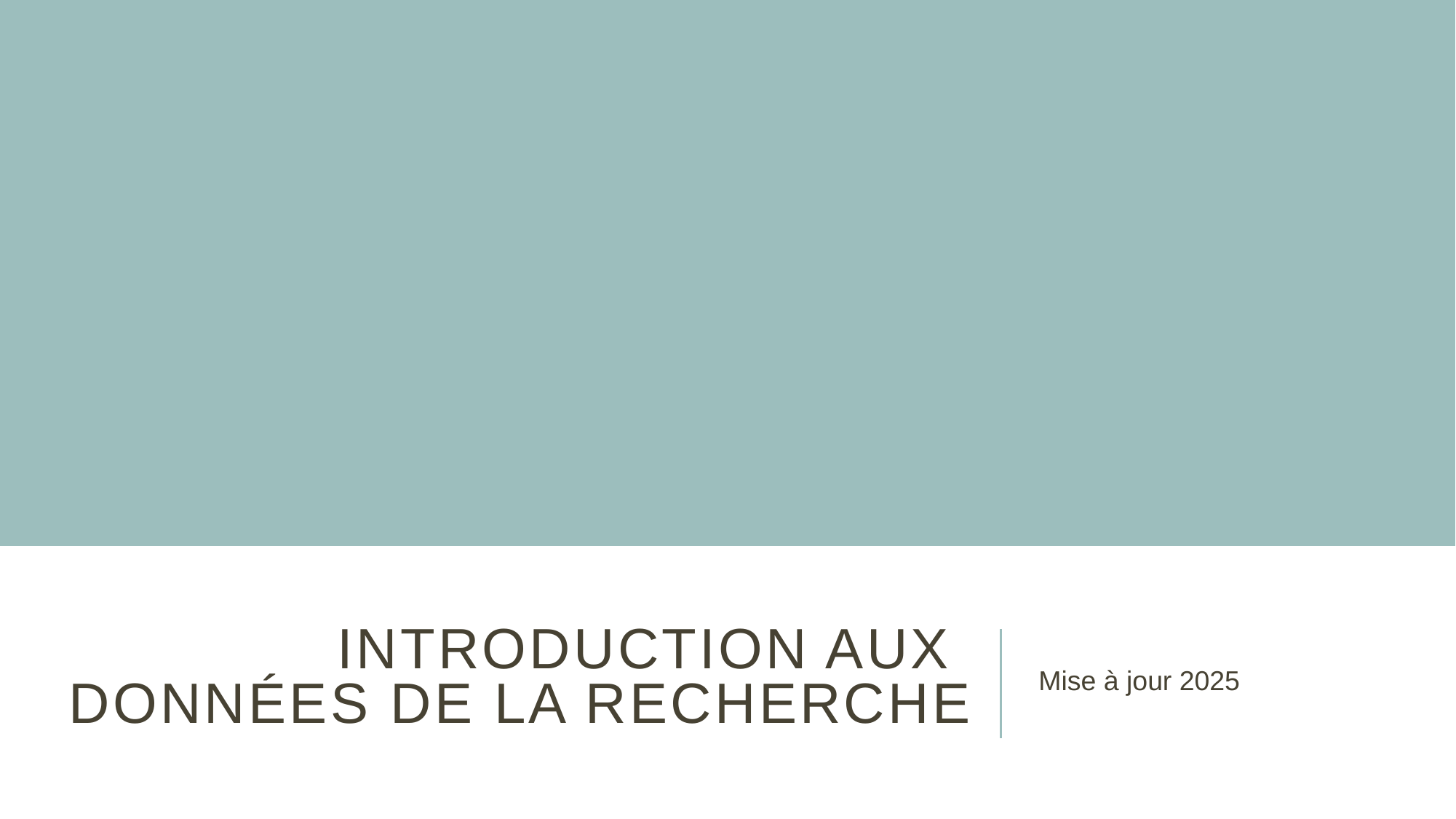

# Introduction aux données de la recherche
Mise à jour 2025